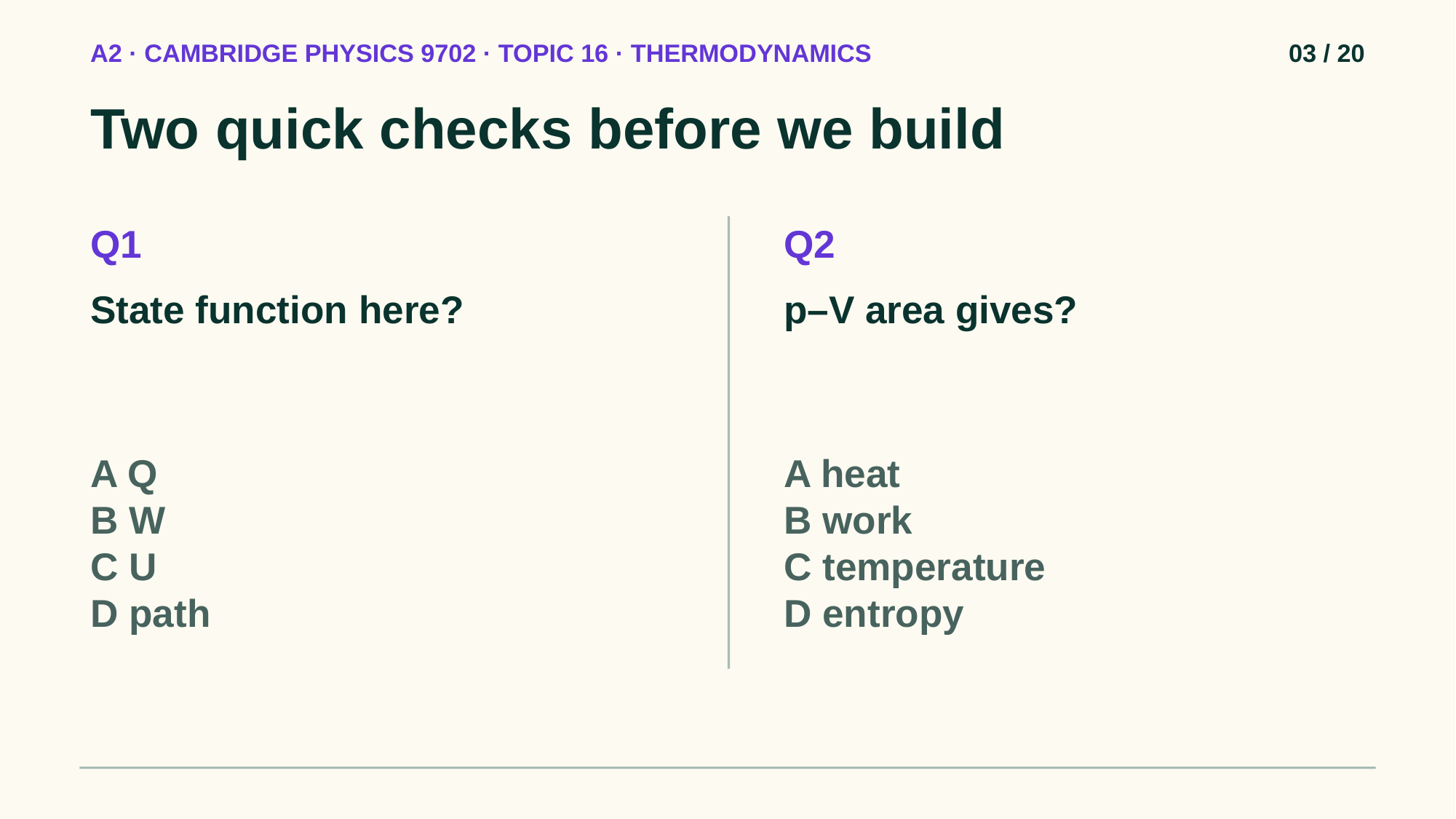

A2 · CAMBRIDGE PHYSICS 9702 · TOPIC 16 · THERMODYNAMICS
03 / 20
Two quick checks before we build
Q1
Q2

State function here?
p–V area gives?
A Q
B W
C U
D path
A heat
B work
C temperature
D entropy